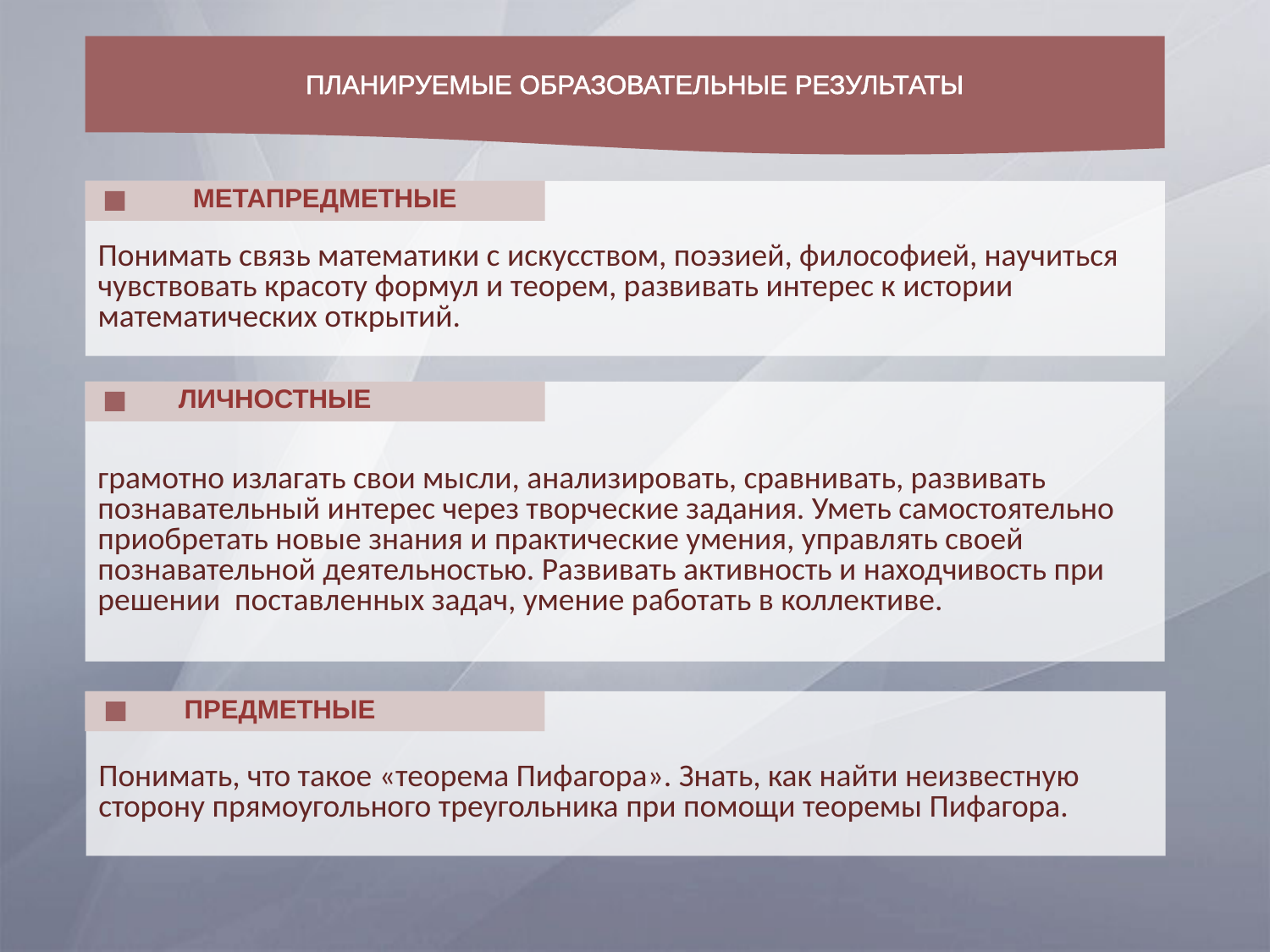

ПЛАНИРУЕМЫЕ ОБРАЗОВАТЕЛЬНЫЕ РЕЗУЛЬТАТЫ
МЕТАПРЕДМЕТНЫЕ

Понимать связь математики с искусством, поэзией, философией, научиться чувствовать красоту формул и теорем, развивать интерес к истории математических открытий.

ЛИЧНОСТНЫЕ

грамотно излагать свои мысли, анализировать, сравнивать, развивать познавательный интерес через творческие задания. Уметь самостоятельно приобретать новые знания и практические умения, управлять своей познавательной деятельностью. Развивать активность и находчивость при решении  поставленных задач, умение работать в коллективе.

ПРЕДМЕТНЫЕ

Понимать, что такое «теорема Пифагора». Знать, как найти неизвестную сторону прямоугольного треугольника при помощи теоремы Пифагора.